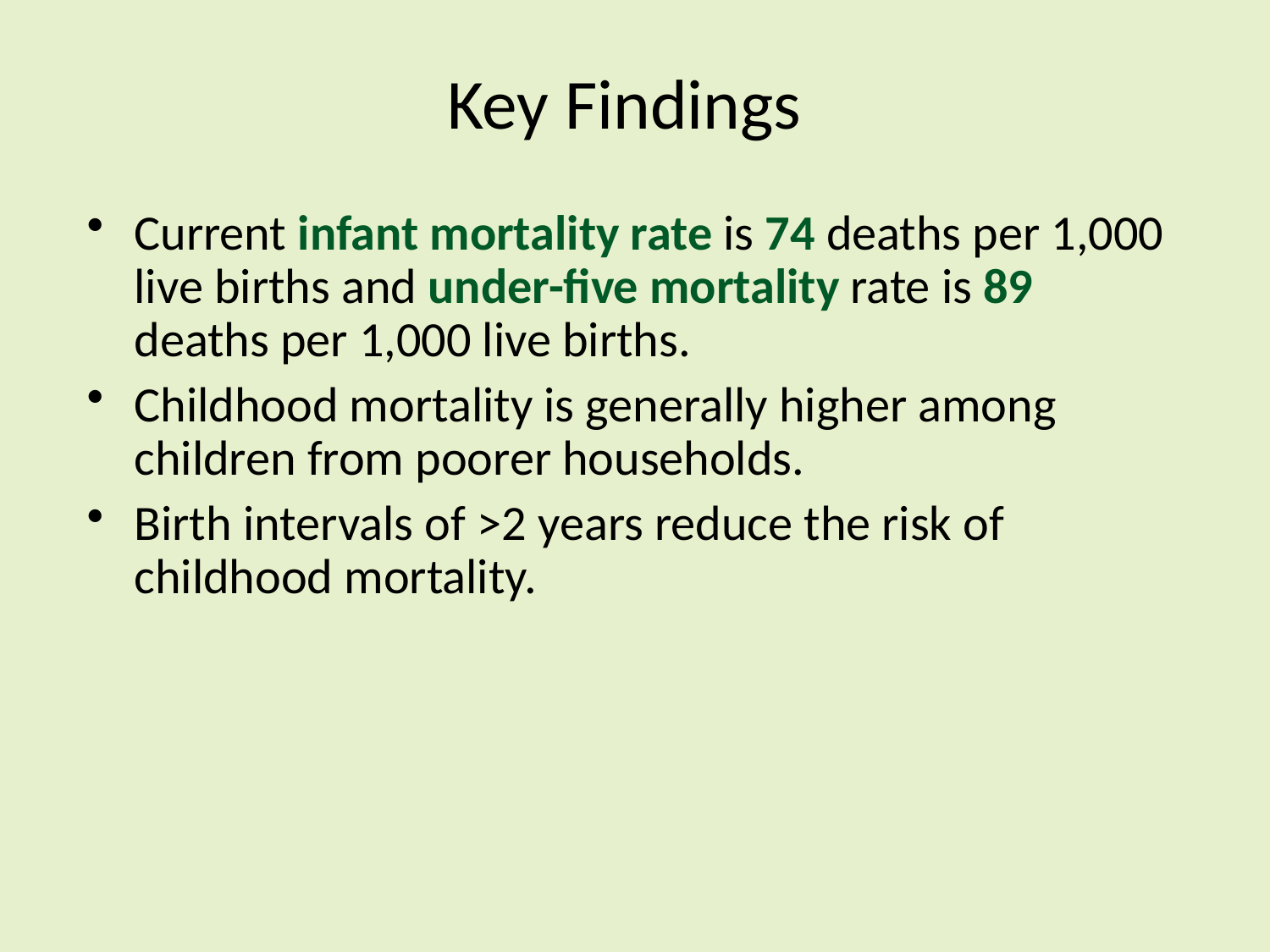

# Key Findings
Current infant mortality rate is 74 deaths per 1,000 live births and under-five mortality rate is 89 deaths per 1,000 live births.
Childhood mortality is generally higher among children from poorer households.
Birth intervals of >2 years reduce the risk of childhood mortality.